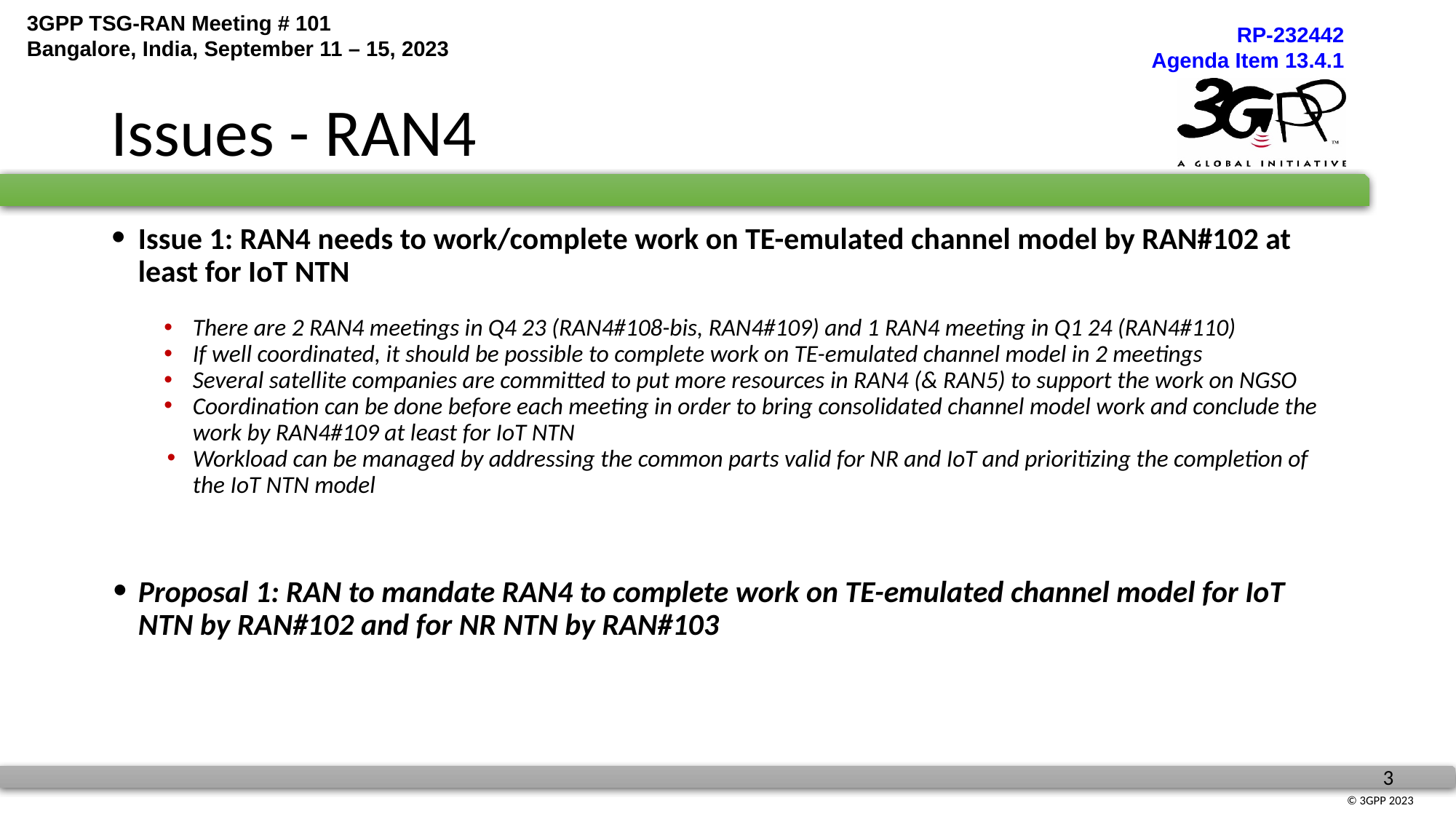

# Issues - RAN4
Issue 1: RAN4 needs to work/complete work on TE-emulated channel model by RAN#102 at least for IoT NTN

There are 2 RAN4 meetings in Q4 23 (RAN4#108-bis, RAN4#109) and 1 RAN4 meeting in Q1 24 (RAN4#110)
If well coordinated, it should be possible to complete work on TE-emulated channel model in 2 meetings
Several satellite companies are committed to put more resources in RAN4 (& RAN5) to support the work on NGSO
Coordination can be done before each meeting in order to bring consolidated channel model work and conclude the work by RAN4#109 at least for IoT NTN
Workload can be managed by addressing the common parts valid for NR and IoT and prioritizing the completion of the IoT NTN model

Proposal 1: RAN to mandate RAN4 to complete work on TE-emulated channel model for IoT NTN by RAN#102 and for NR NTN by RAN#103